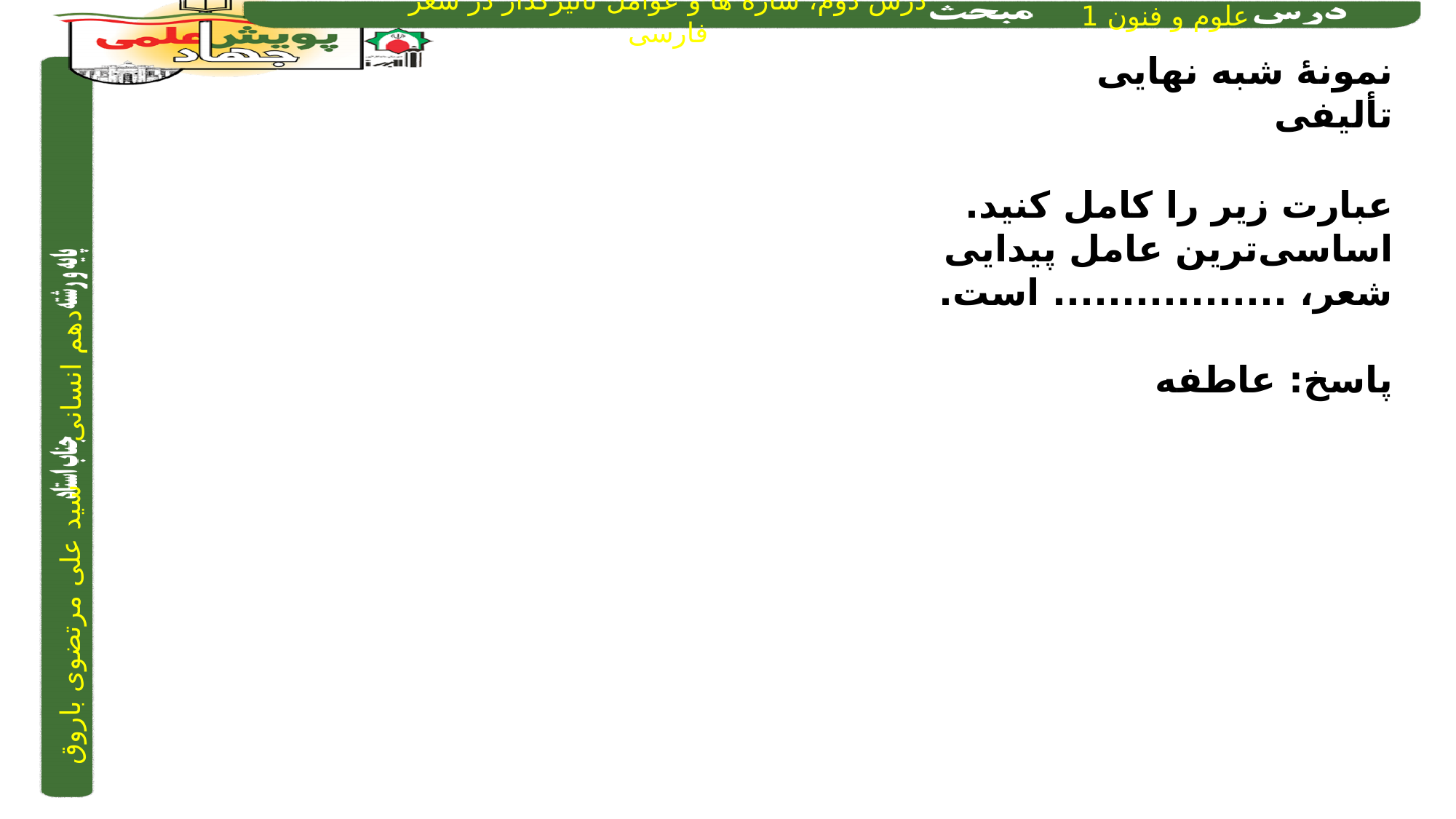

نمونۀ شبه نهایی تألیفی
عبارت زیر را کامل کنید.
اساسی‌ترین عامل پیدایی شعر، ................. است.

پاسخ: عاطفه